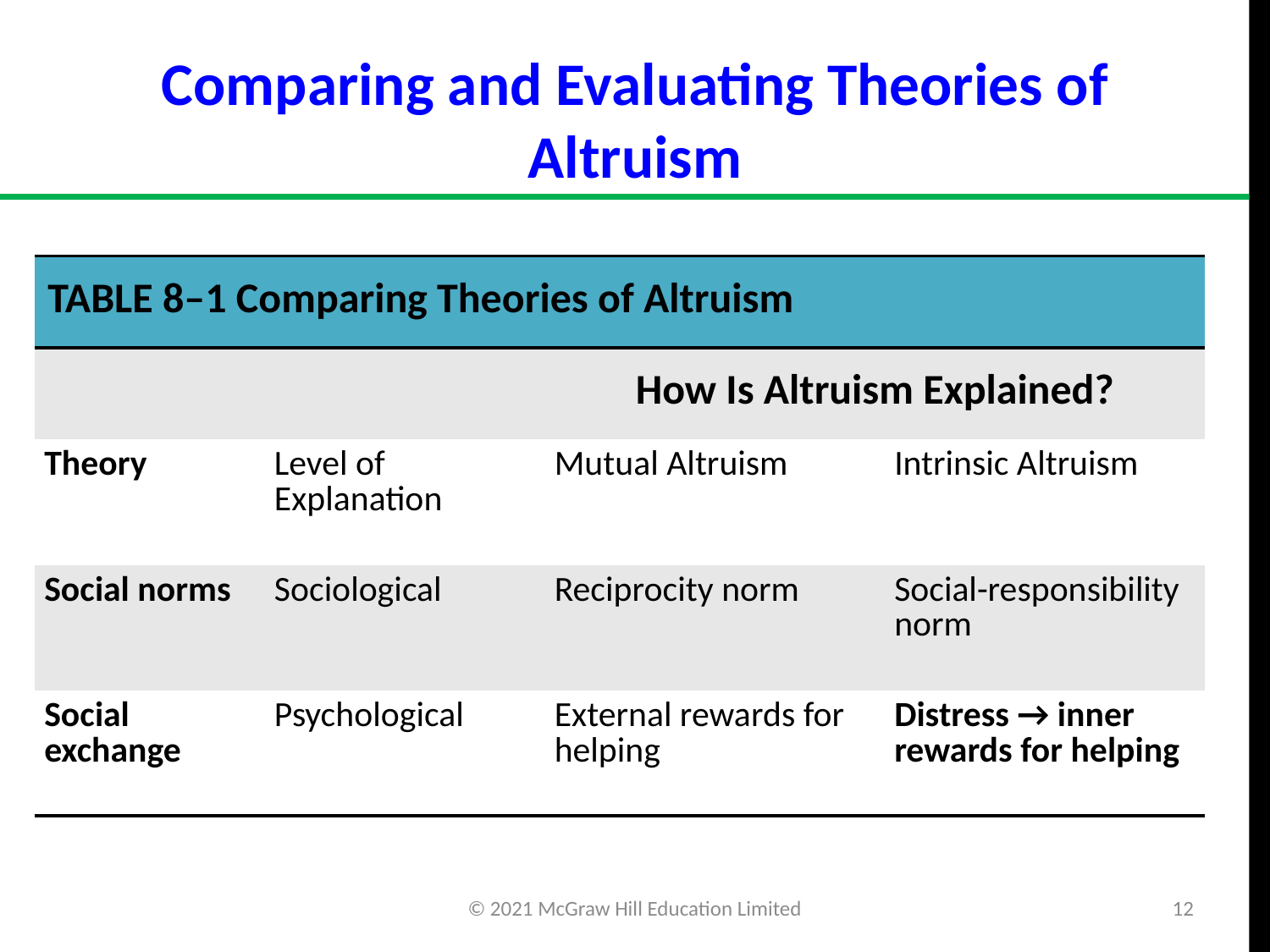

# Comparing and Evaluating Theories of Altruism
| TABLE 8–1 Comparing Theories of Altruism |  |  |  |
| --- | --- | --- | --- |
|  |  | How Is Altruism Explained? |  |
| Theory | Level of Explanation | Mutual Altruism | Intrinsic Altruism |
| Social norms | Sociological | Reciprocity norm | Social-responsibility norm |
| Social exchange | Psychological | External rewards for helping | Distress → inner rewards for helping |
© 2021 McGraw Hill Education Limited
12